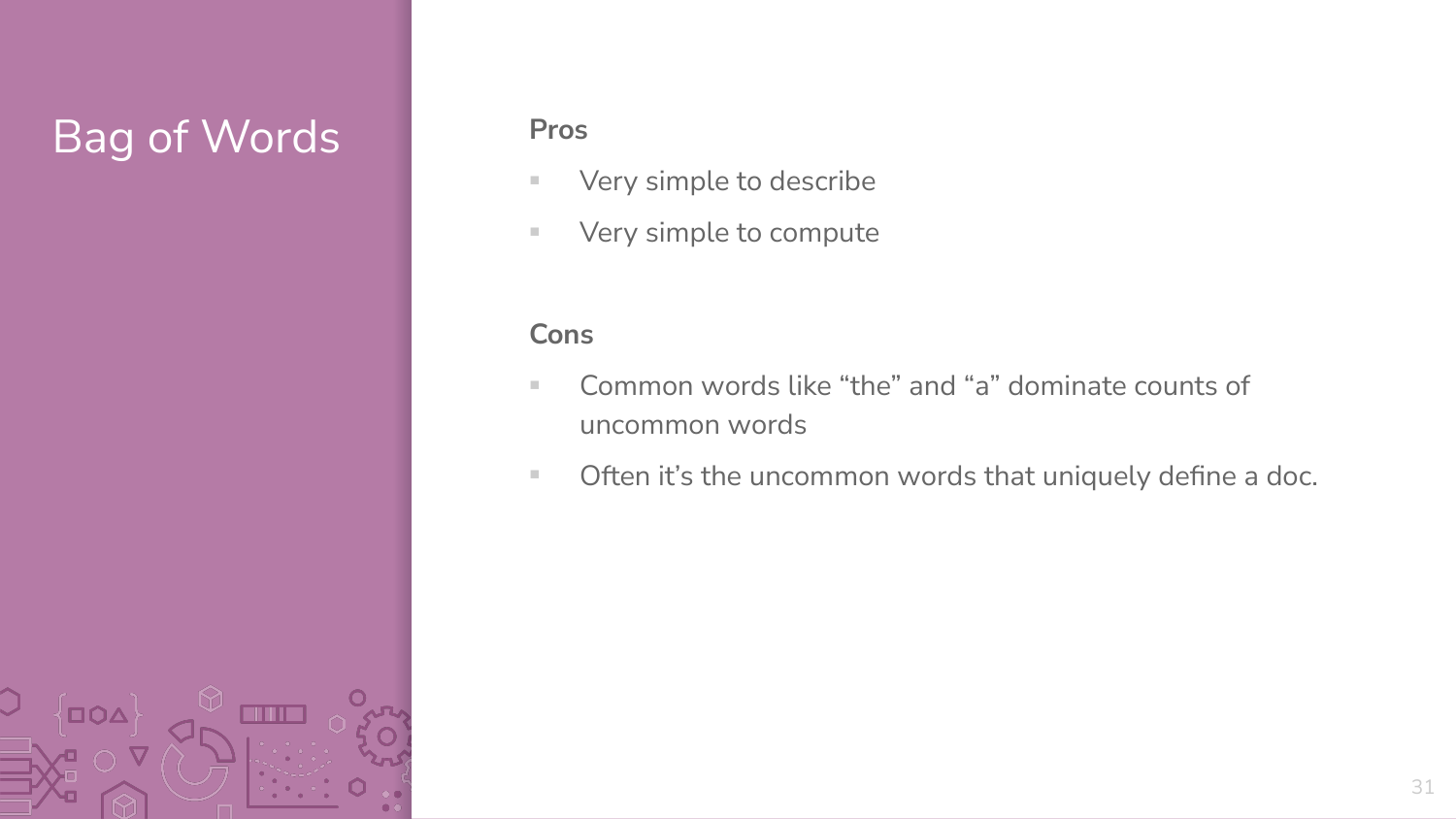

# Bag of Words
Pros
Very simple to describe
Very simple to compute

Cons
Common words like “the” and “a” dominate counts of uncommon words
Often it’s the uncommon words that uniquely define a doc.

31